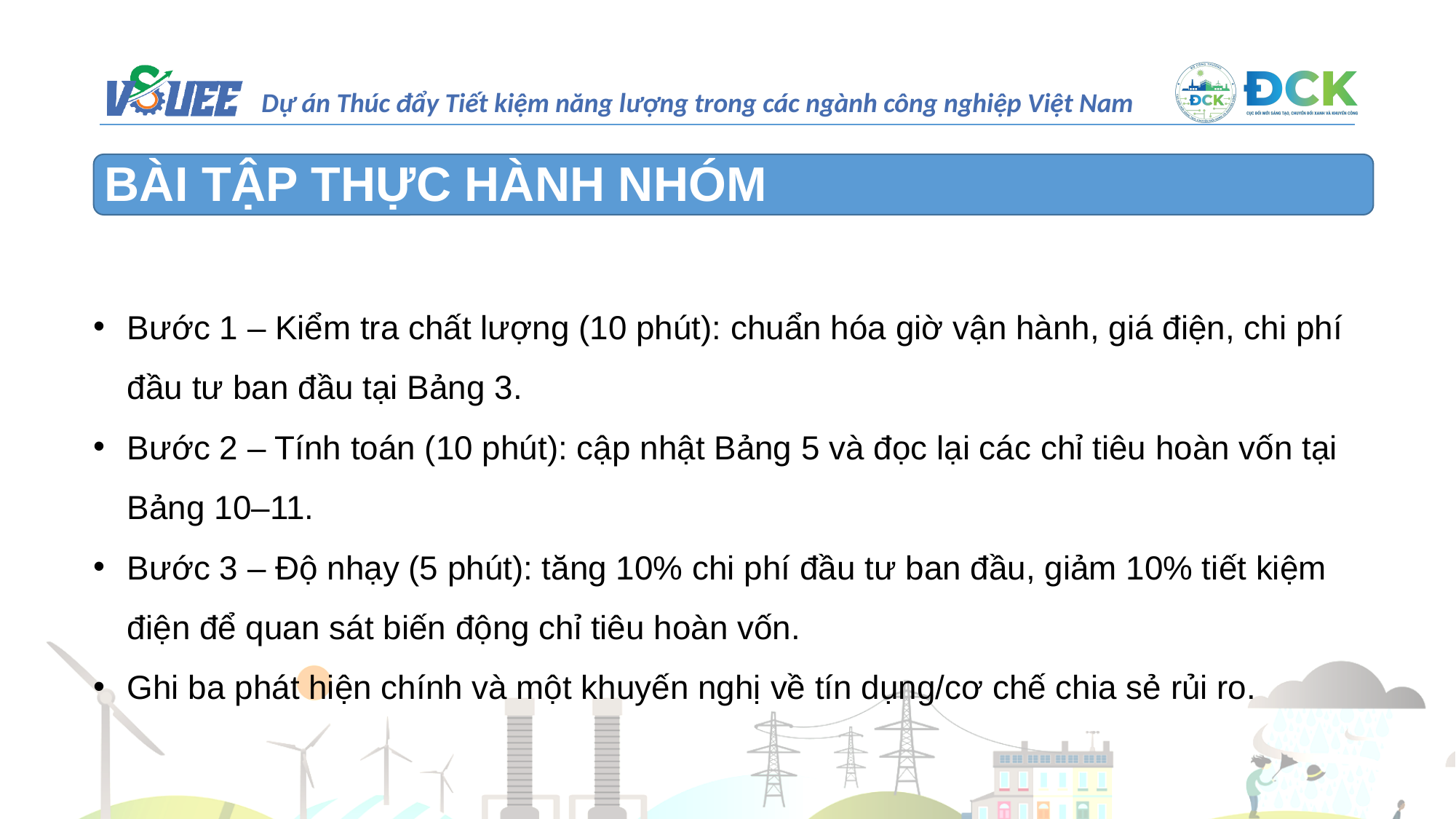

BÀI TẬP THỰC HÀNH NHÓM
Bước 1 – Kiểm tra chất lượng (10 phút): chuẩn hóa giờ vận hành, giá điện, chi phí đầu tư ban đầu tại Bảng 3.
Bước 2 – Tính toán (10 phút): cập nhật Bảng 5 và đọc lại các chỉ tiêu hoàn vốn tại Bảng 10–11.
Bước 3 – Độ nhạy (5 phút): tăng 10% chi phí đầu tư ban đầu, giảm 10% tiết kiệm điện để quan sát biến động chỉ tiêu hoàn vốn.
Ghi ba phát hiện chính và một khuyến nghị về tín dụng/cơ chế chia sẻ rủi ro.